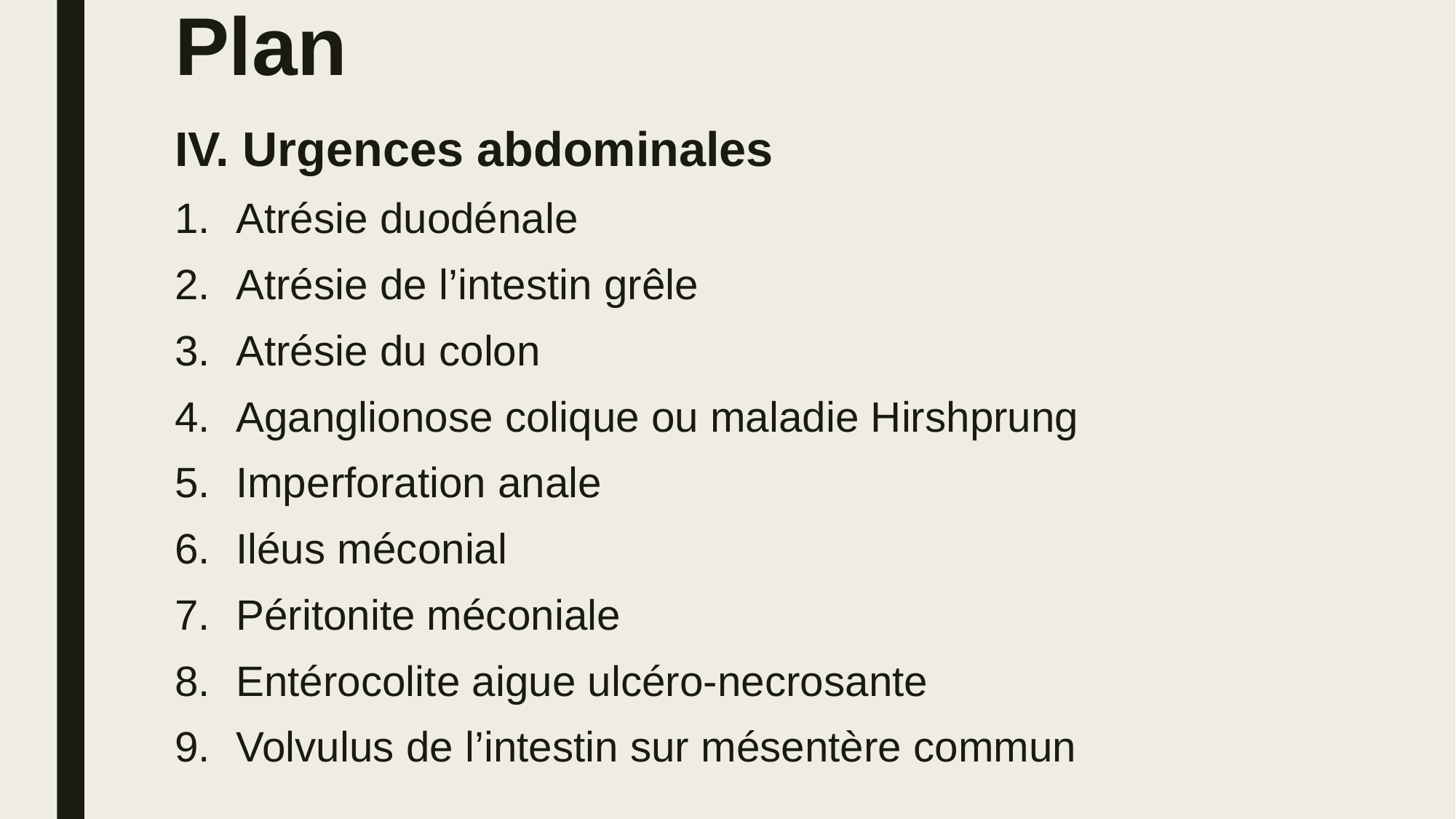

# Plan
Urgences abdominales
Atrésie duodénale
Atrésie de l’intestin grêle
Atrésie du colon
Aganglionose colique ou maladie Hirshprung
Imperforation anale
Iléus méconial
Péritonite méconiale
Entérocolite aigue ulcéro-necrosante
Volvulus de l’intestin sur mésentère commun